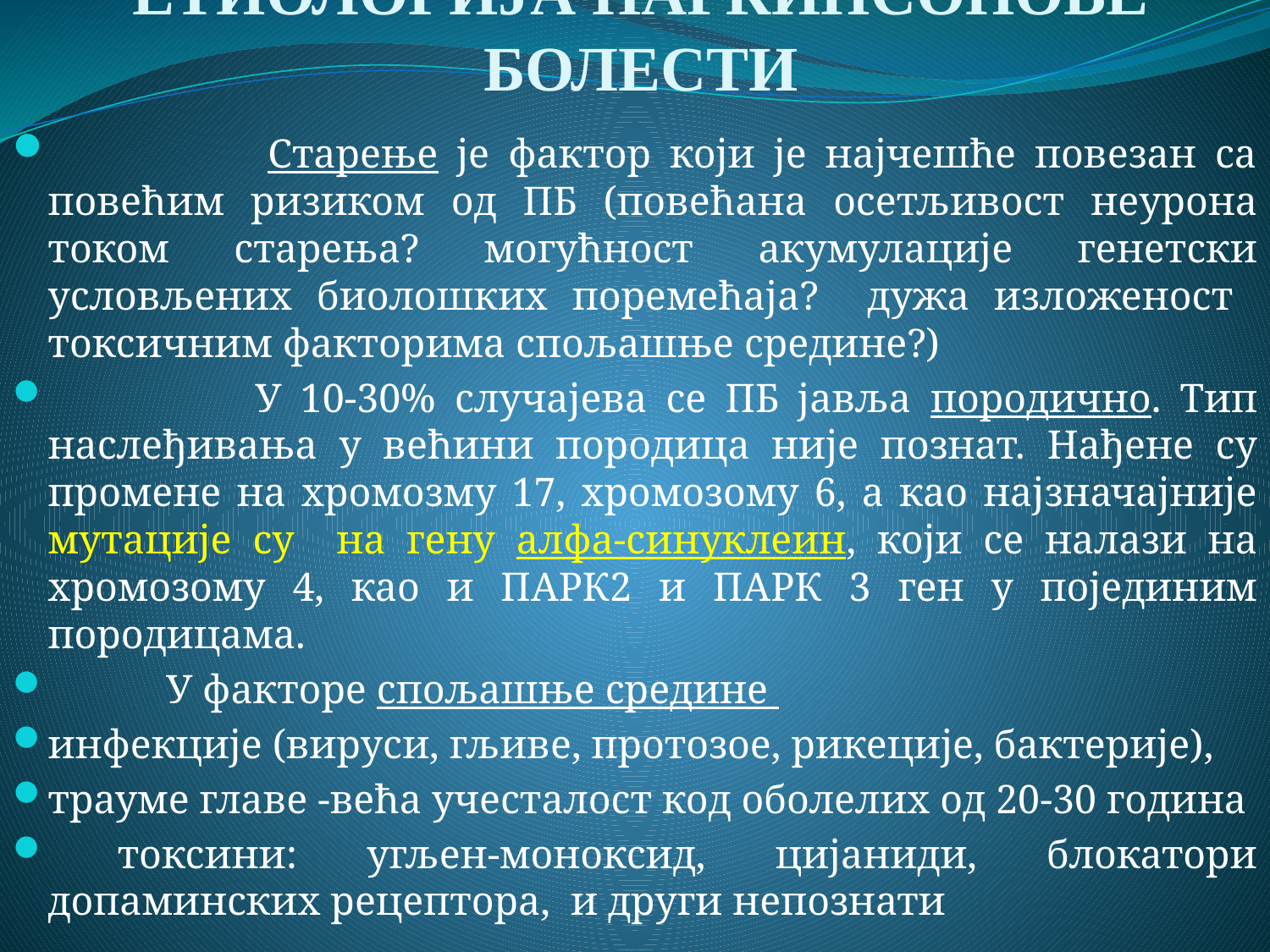

# ЕТИОЛОГИЈА ПАРКИНСОНОВЕ БОЛЕСТИ
           Старење је фактор који је најчешће повезан са повећим ризиком од ПБ (повећана осетљивост неурона током старења? могућност акумулације генетски условљених биолошких поремећаја?  дужа изложеност  токсичним факторима спољашње средине?)
           У 10-30% случајева се ПБ јавља породично. Тип наслеђивања у већини породица није познат. Нађене су промене на хромозму 17, хромозому 6, а као најзначајније мутације су  на гену алфа-синуклеин, који се налази на хромозому 4, као и ПАРК2 и ПАРК 3 ген у појединим породицама.
	У факторе спољашње средине
инфекције (вируси, гљиве, протозое, рикеције, бактерије),
трауме главе -већа учесталост код оболелих од 20-30 година
 токсини: угљен-моноксид, цијаниди, блокатори допаминских рецептора,  и други непознати